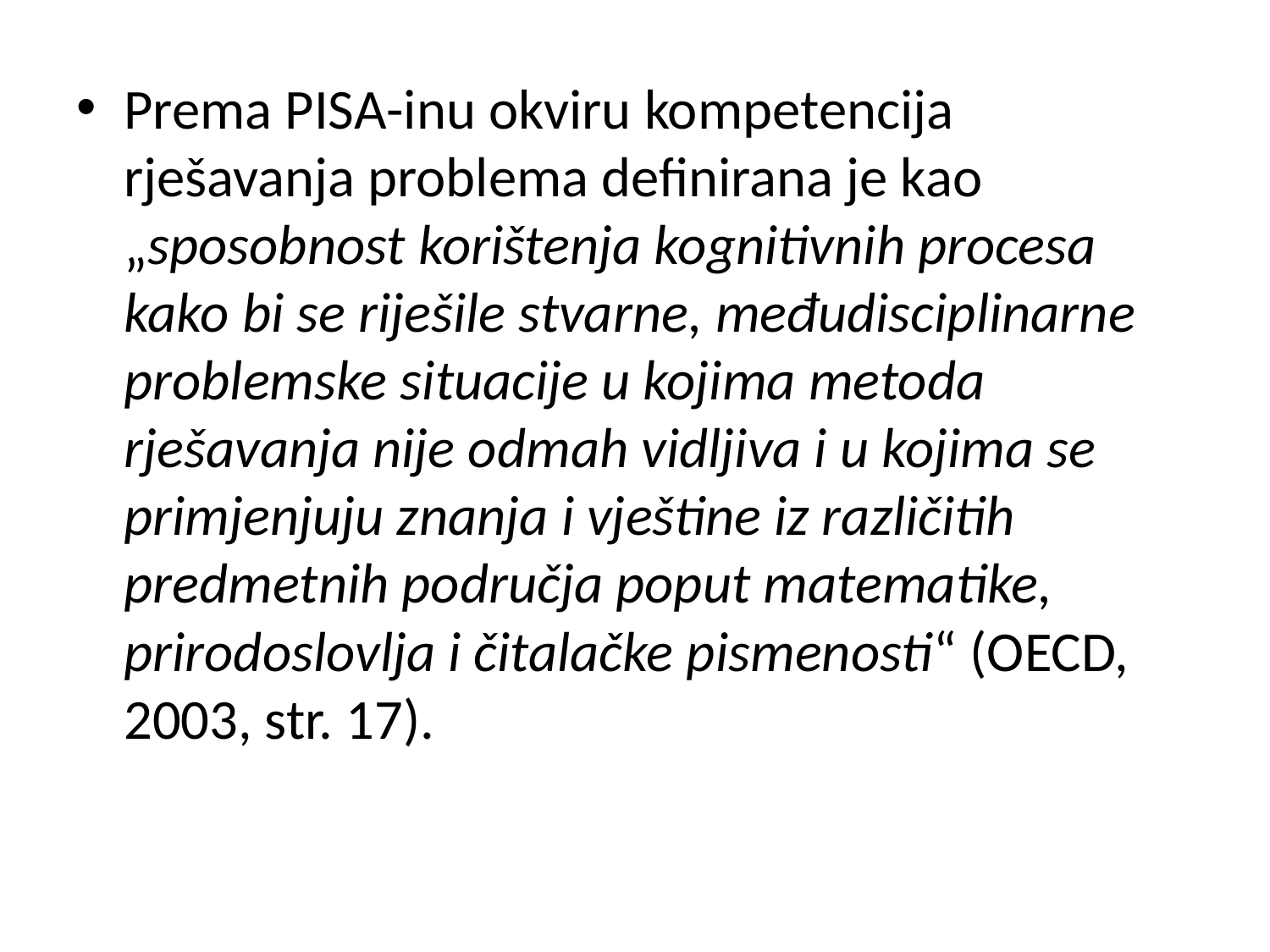

Prema PISA-inu okviru kompetencija rješavanja problema definirana je kao „sposobnost korištenja kognitivnih procesa kako bi se riješile stvarne, međudisciplinarne problemske situacije u kojima metoda rješavanja nije odmah vidljiva i u kojima se primjenjuju znanja i vještine iz različitih predmetnih područja poput matematike, prirodoslovlja i čitalačke pismenosti“ (OECD, 2003, str. 17).